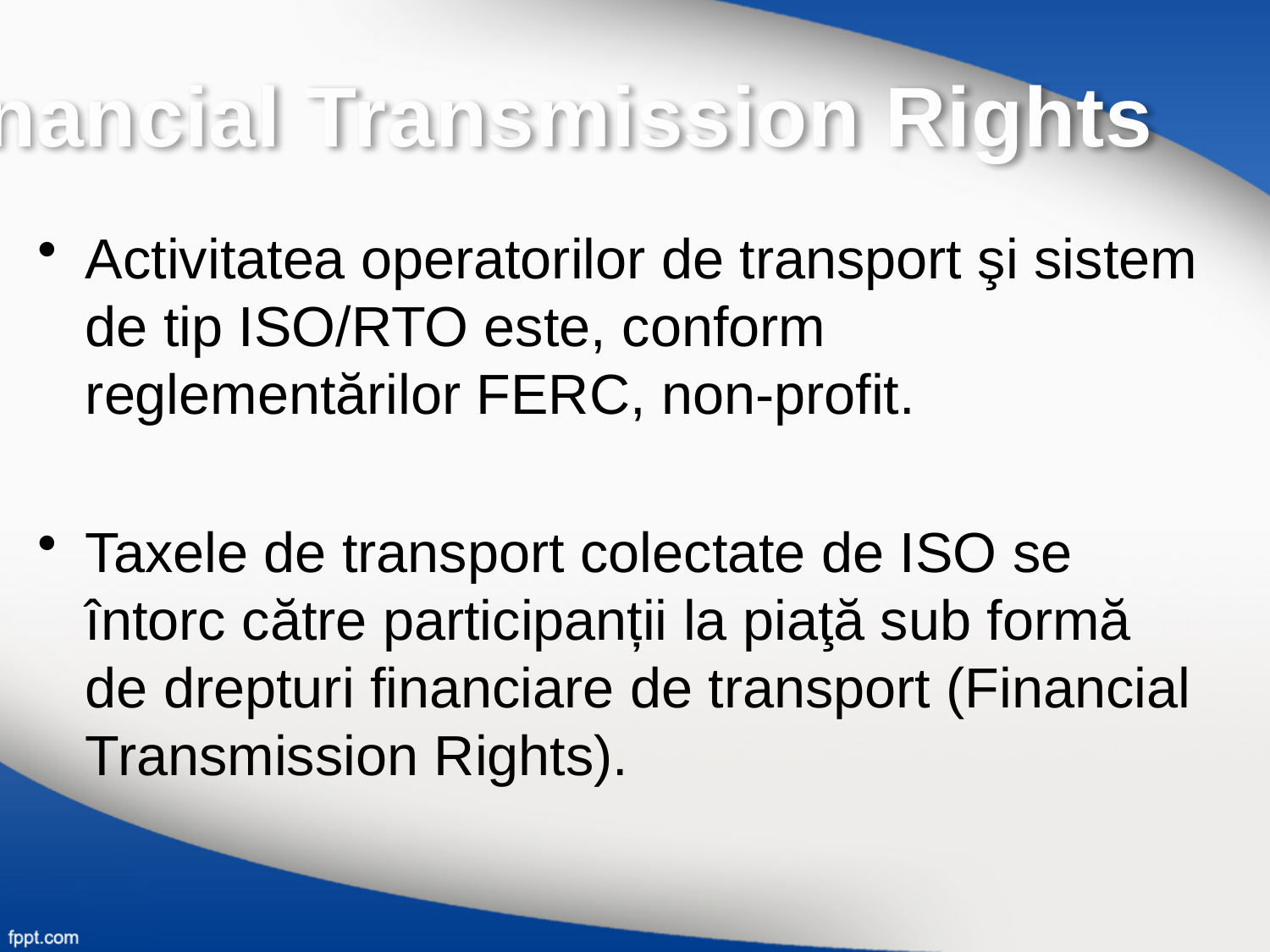

Financial Transmission Rights
Activitatea operatorilor de transport şi sistem de tip ISO/RTO este, conform reglementărilor FERC, non-profit.

Taxele de transport colectate de ISO se întorc către participanții la piaţă sub formă de drepturi financiare de transport (Financial Transmission Rights).